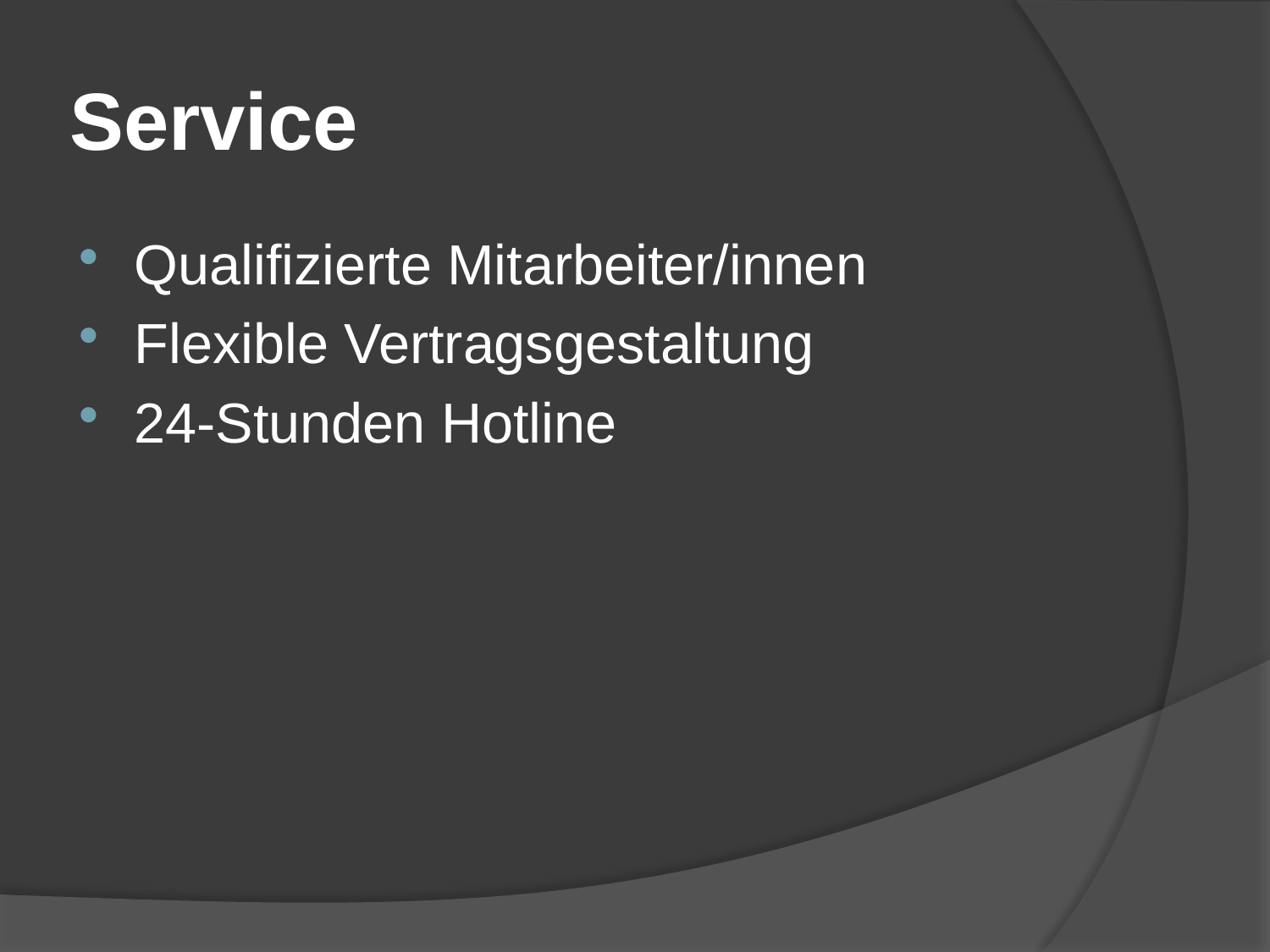

# Service
Qualifizierte Mitarbeiter/innen
Flexible Vertragsgestaltung
24-Stunden Hotline